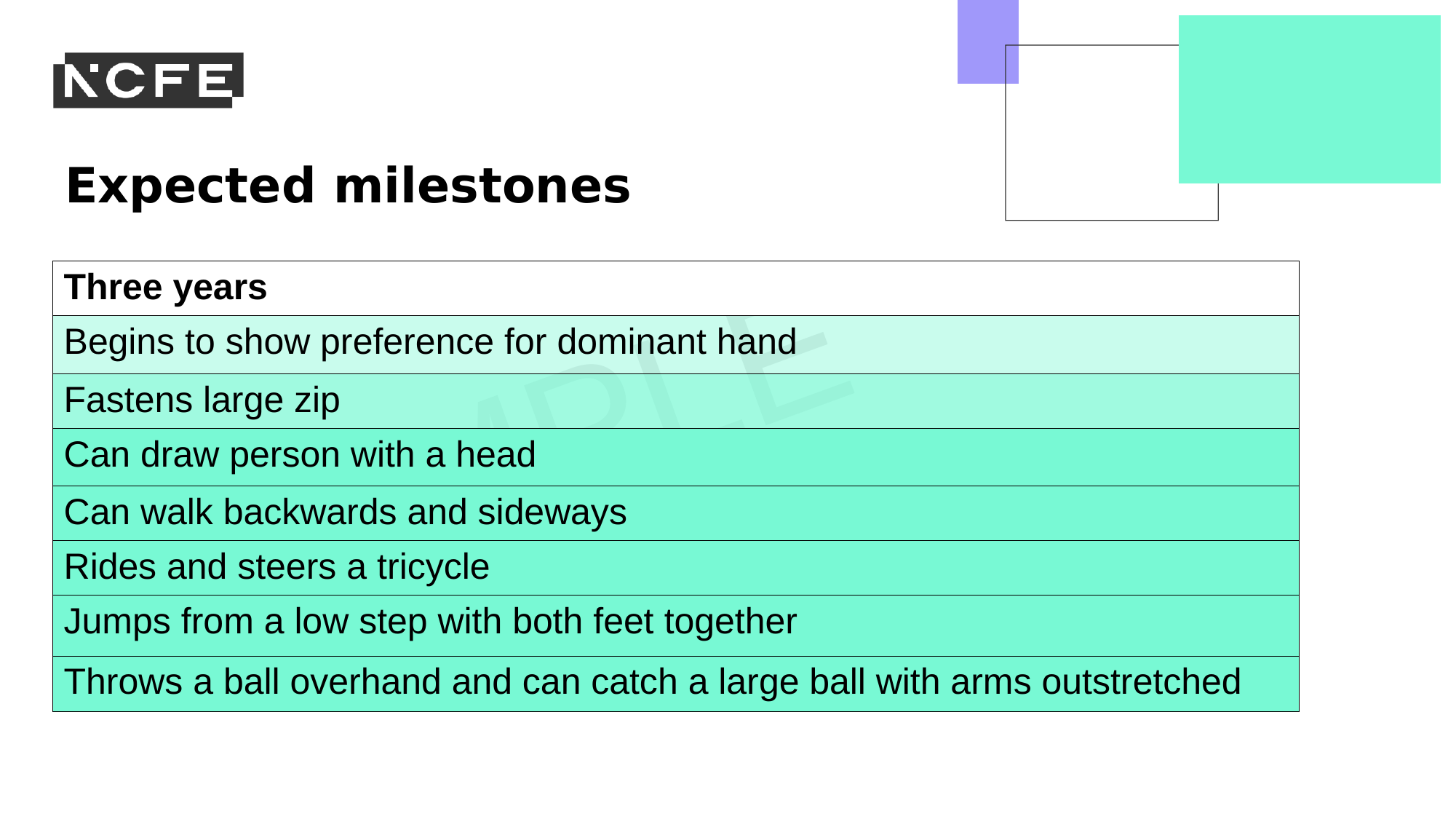

Expected milestones
| Three years |
| --- |
| Begins to show preference for dominant hand |
| Fastens large zip |
| Can draw person with a head |
| Can walk backwards and sideways |
| Rides and steers a tricycle |
| Jumps from a low step with both feet together |
| Throws a ball overhand and can catch a large ball with arms outstretched |